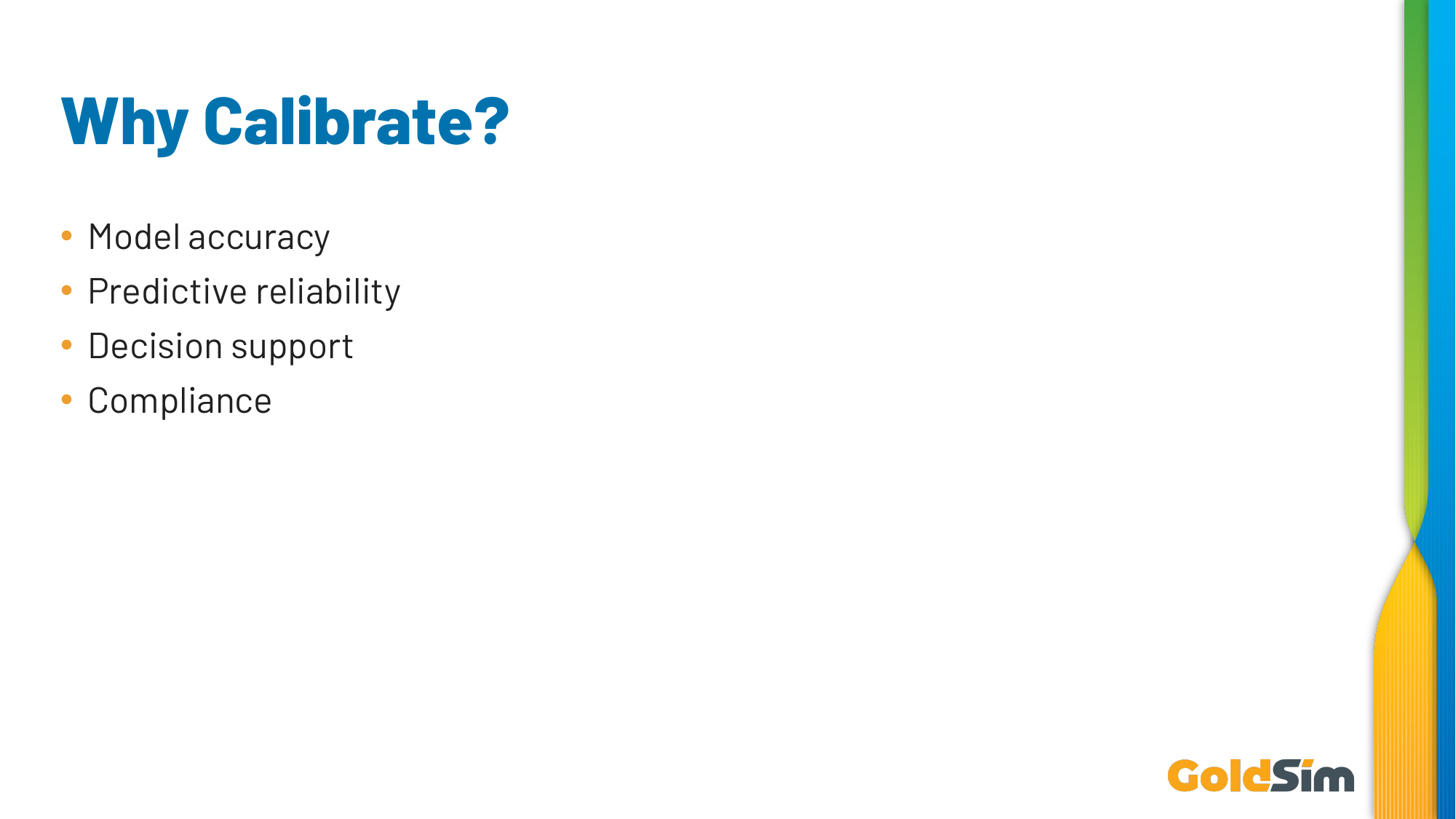

# Why Calibrate?
Model accuracy
Predictive reliability
Decision support
Compliance